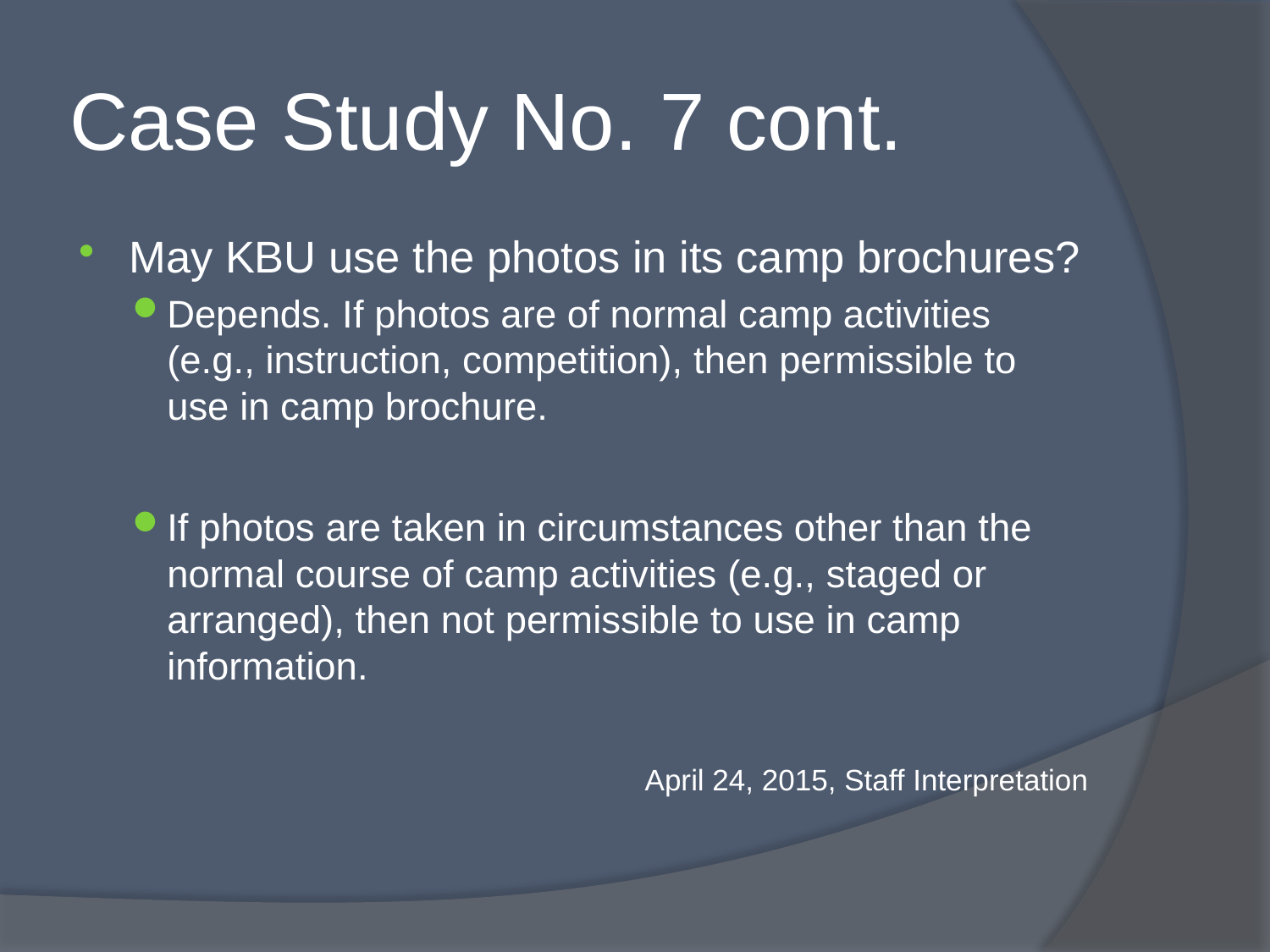

# Case Study No. 7 cont.
May KBU use the photos in its camp brochures?
Depends. If photos are of normal camp activities (e.g., instruction, competition), then permissible to use in camp brochure.

If photos are taken in circumstances other than the normal course of camp activities (e.g., staged or arranged), then not permissible to use in camp information.

April 24, 2015, Staff Interpretation